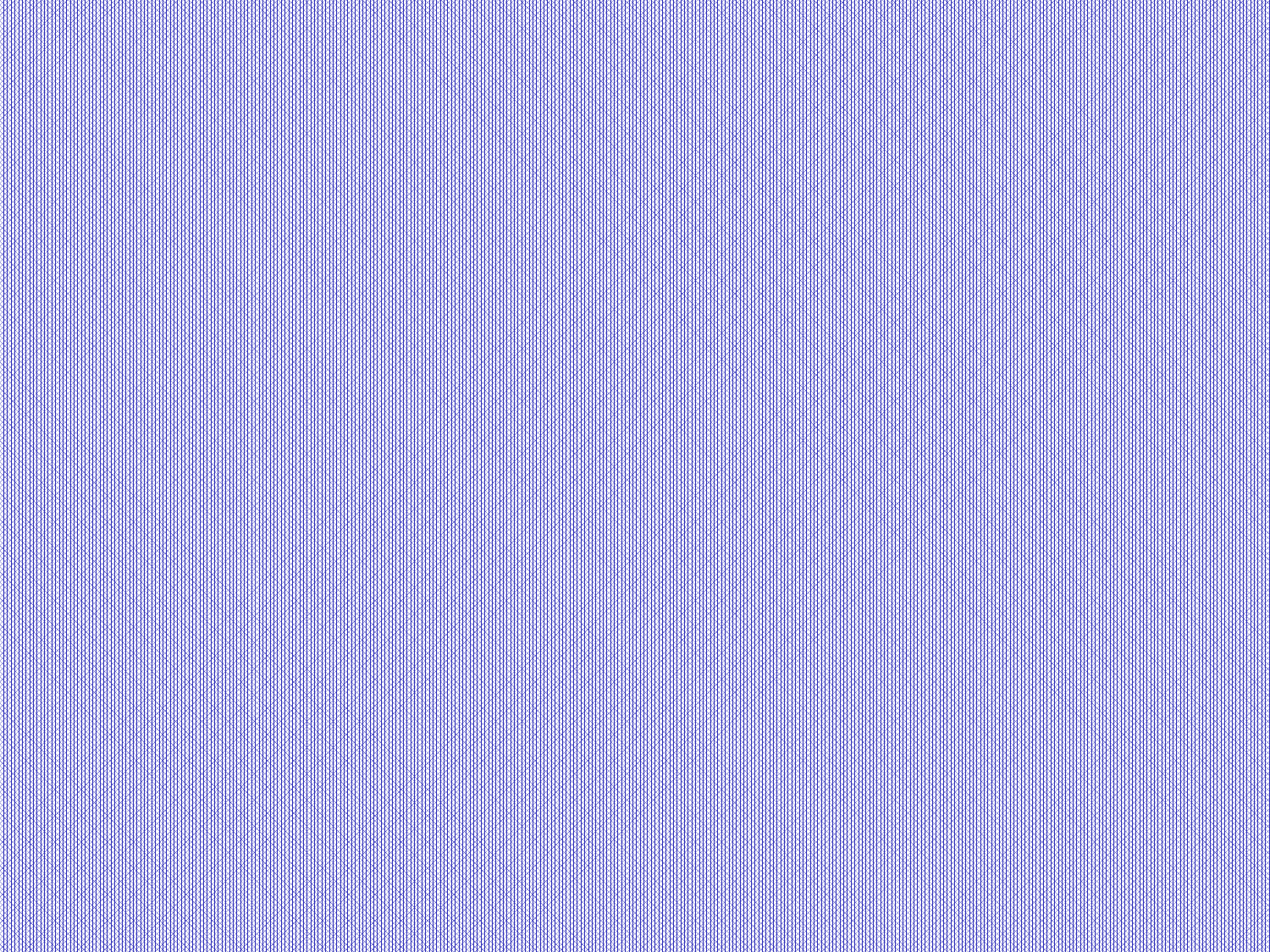

What is the
Material Safety Data Sheets
(MSDS)